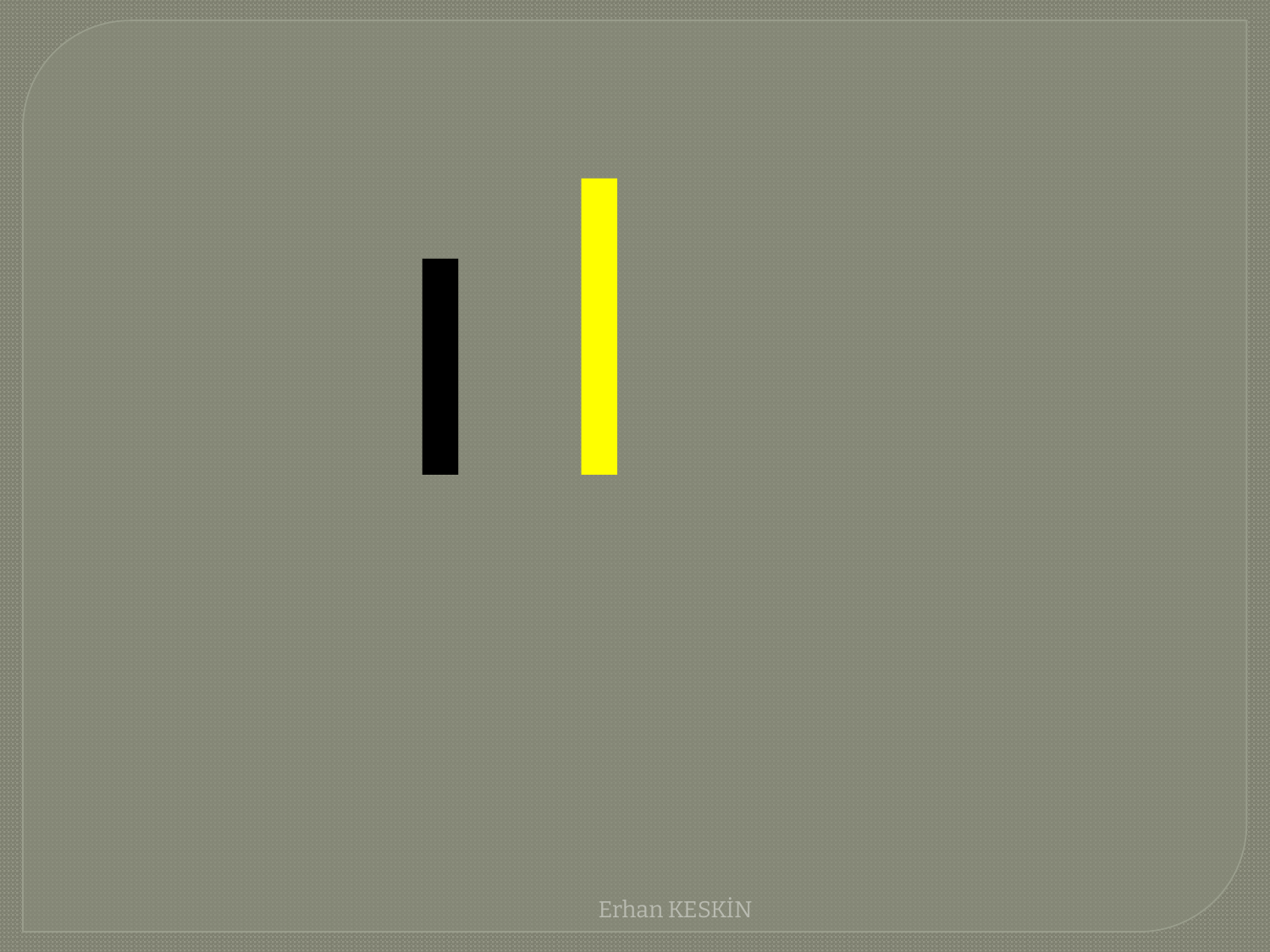

| ı |
| --- |
| l |
| --- |
Erhan KESKİN